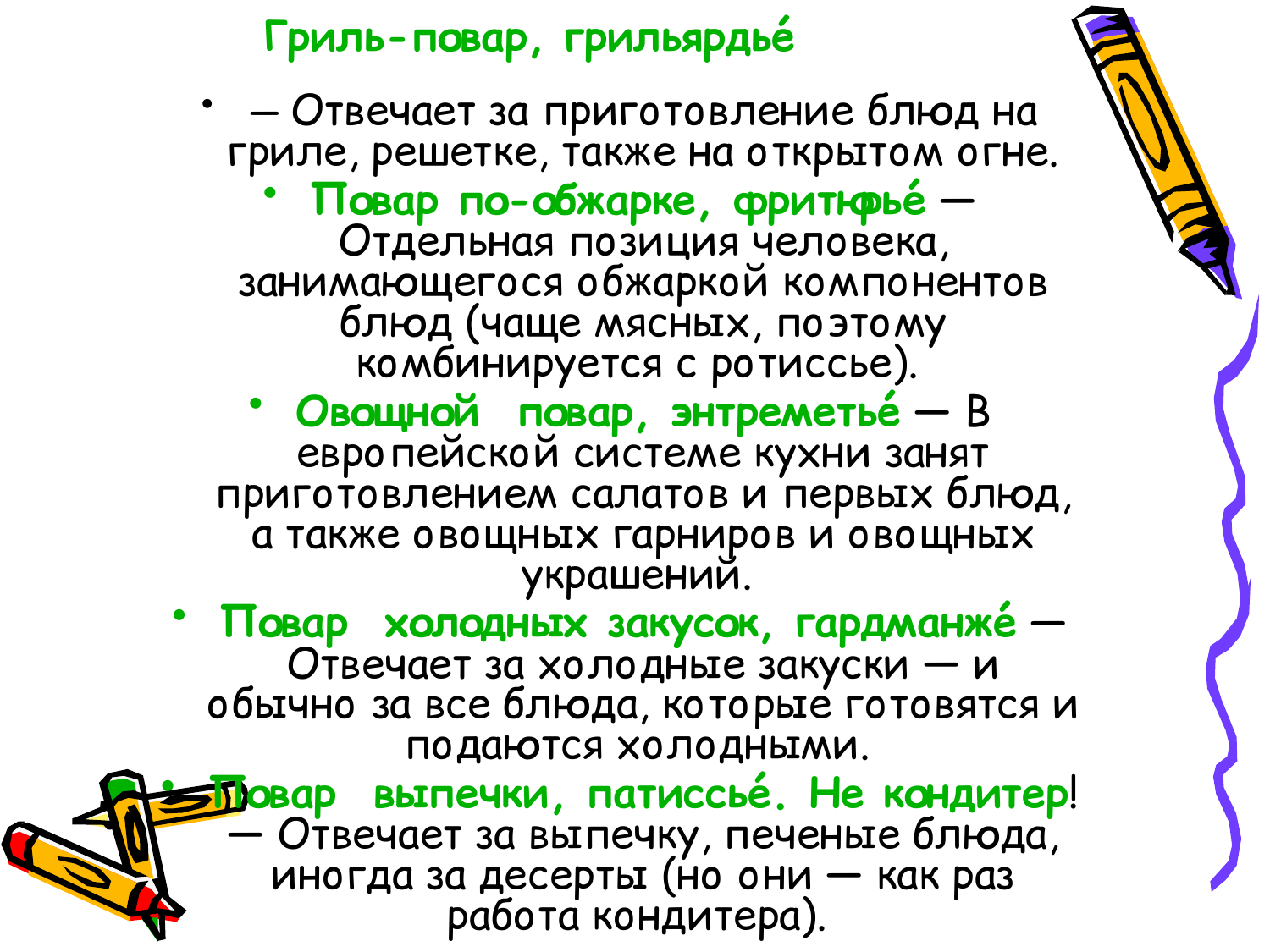

# Гриль-повар, грильярдье́
— Отвечает за приготовление блюд на гриле, решетке, также на открытом огне.
Повар по-обжарке, фритюрье́ — Отдельная позиция человека, занимающегося обжаркой компонентов блюд (чаще мясных, поэтому комбинируется с ротиссье).
Овощной  повар, энтреметье́ — В европейской системе кухни занят приготовлением салатов и первых блюд, а также овощных гарниров и овощных украшений.
Повар  холодных закусок, гардманже́ — Отвечает за холодные закуски — и обычно за все блюда, которые готовятся и подаются холодными.
Повар  выпечки, патиссье́. Не кондитер!— Отвечает за выпечку, печеные блюда, иногда за десерты (но они — как раз работа кондитера).